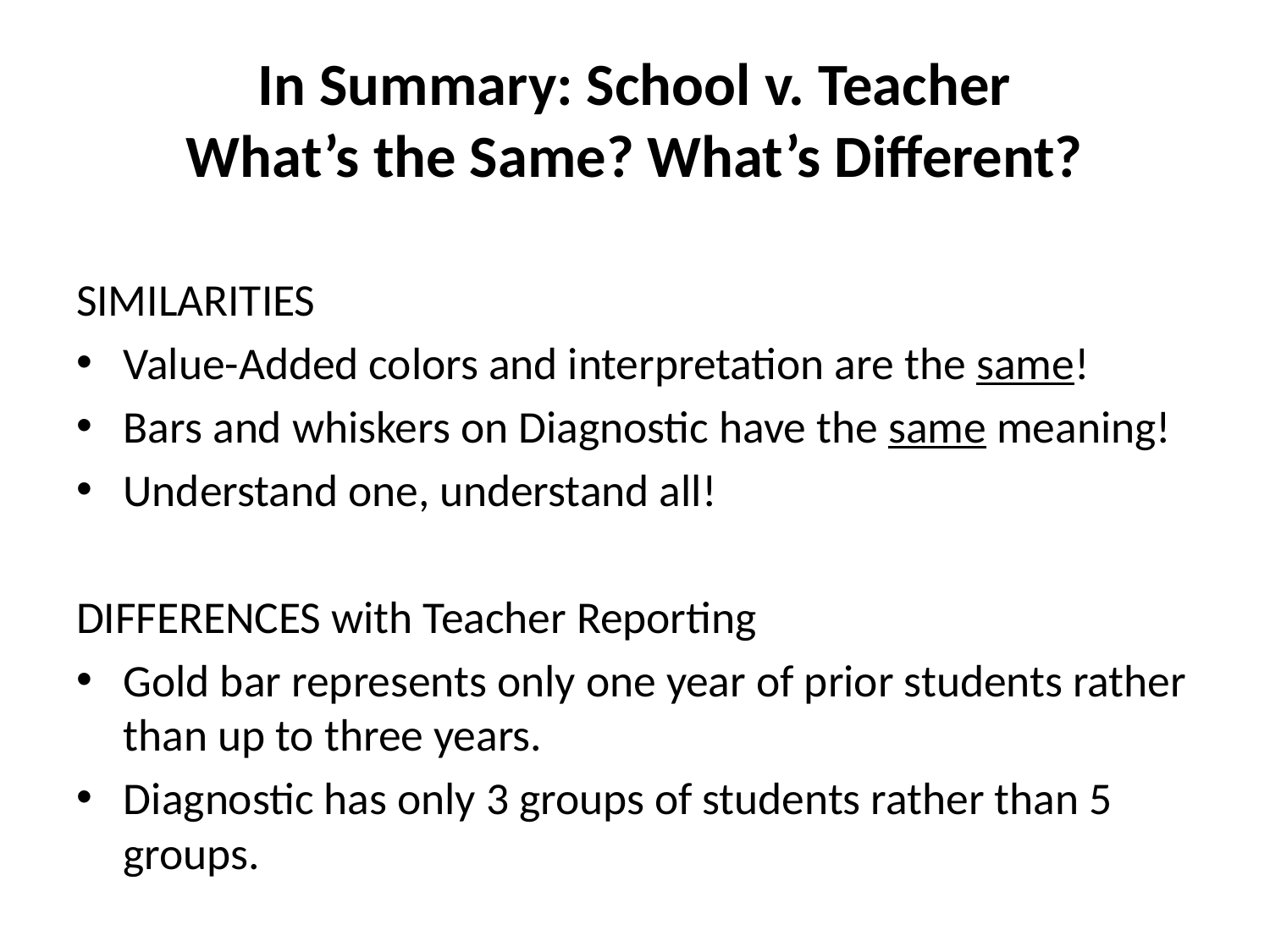

# In Summary: School v. Teacher What’s the Same? What’s Different?
SIMILARITIES
Value-Added colors and interpretation are the same!
Bars and whiskers on Diagnostic have the same meaning!
Understand one, understand all!

DIFFERENCES with Teacher Reporting
Gold bar represents only one year of prior students rather than up to three years.
Diagnostic has only 3 groups of students rather than 5 groups.